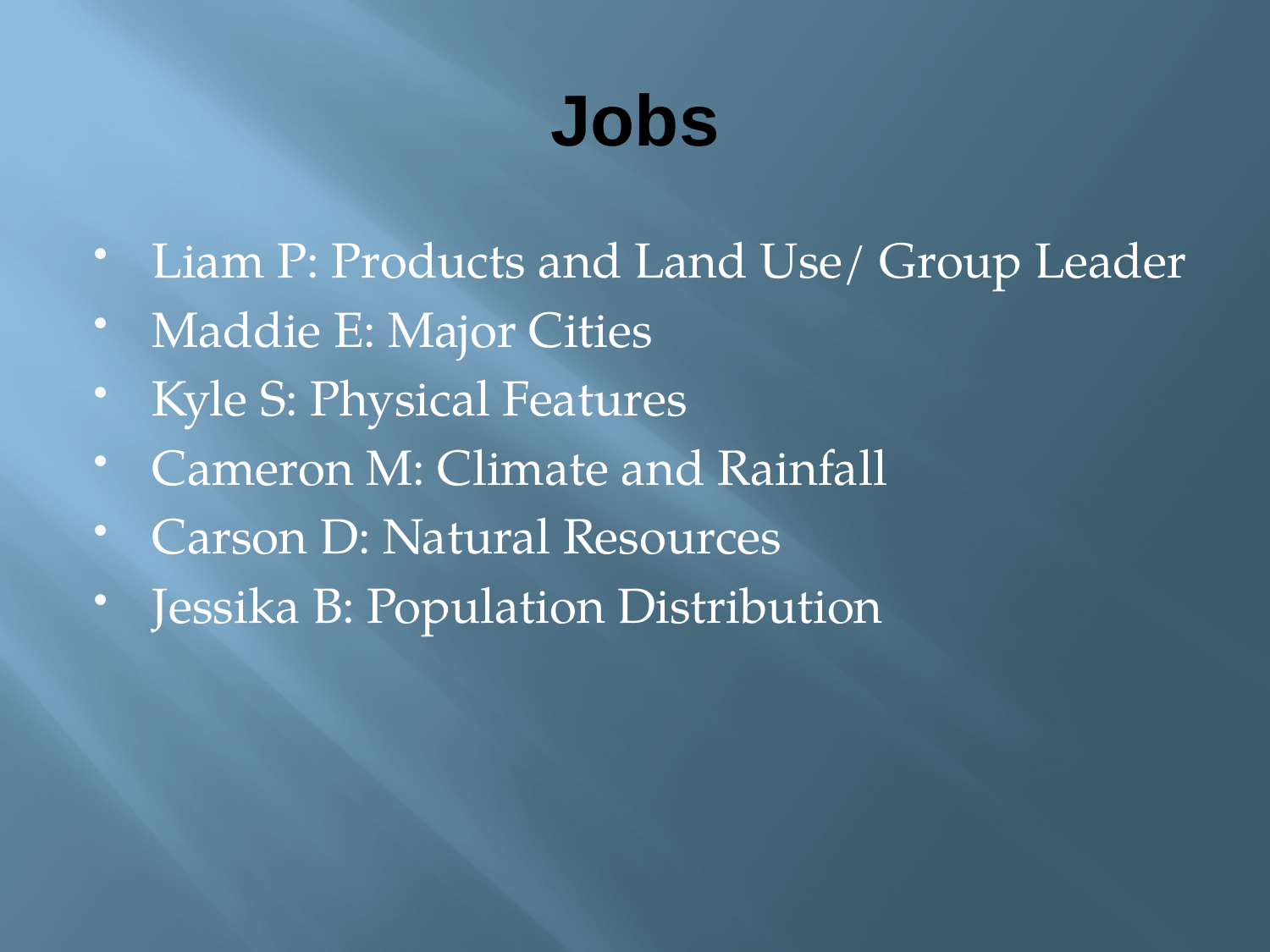

# Jobs
Liam P: Products and Land Use/ Group Leader
Maddie E: Major Cities
Kyle S: Physical Features
Cameron M: Climate and Rainfall
Carson D: Natural Resources
Jessika B: Population Distribution